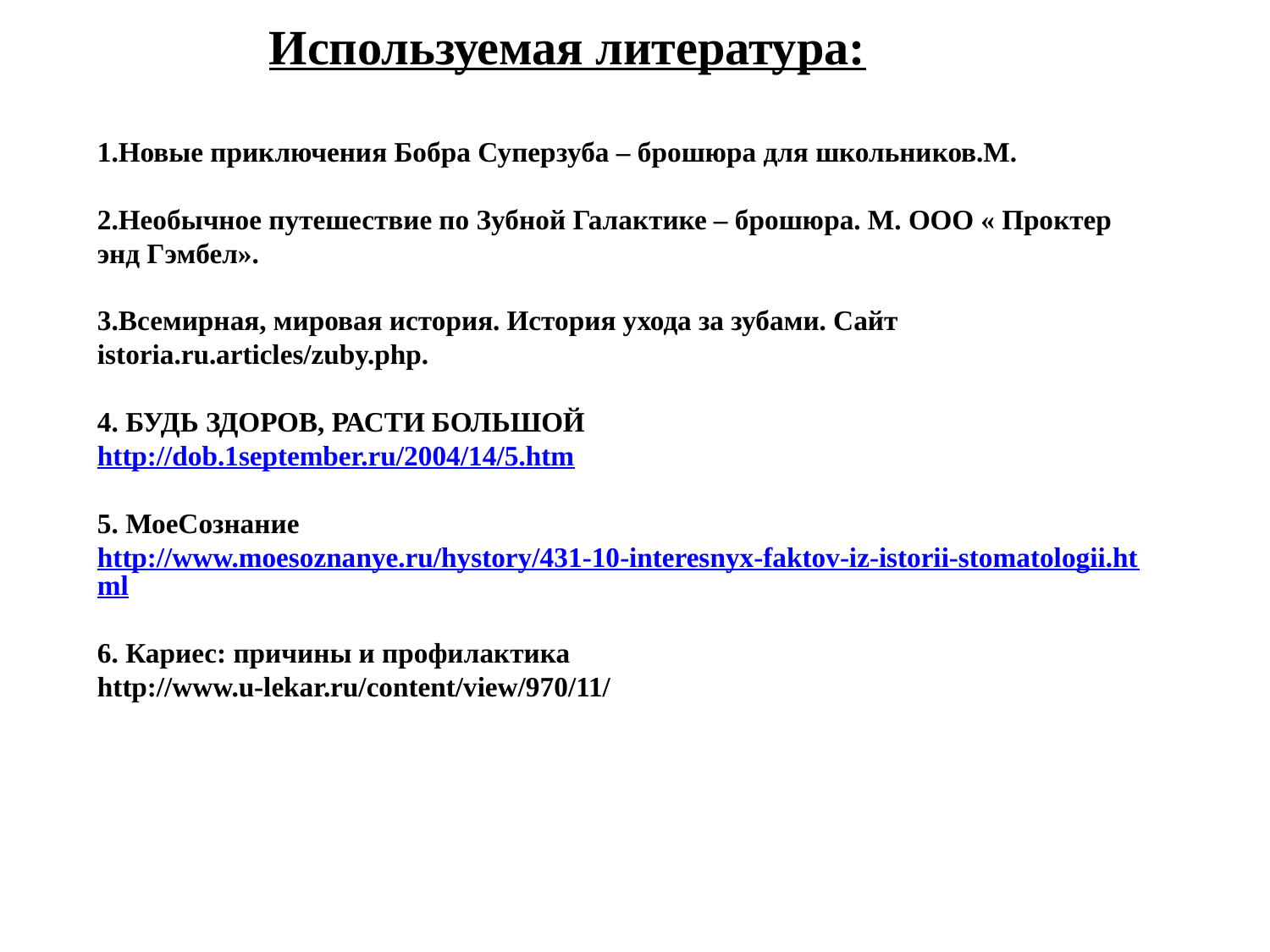

Используемая литература:

1.Новые приключения Бобра Суперзуба – брошюра для школьников.М.

2.Необычное путешествие по Зубной Галактике – брошюра. М. ООО « Проктер энд Гэмбел».

3.Всемирная, мировая история. История ухода за зубами. Сайт istoria.ru.articles/zuby.php.

4. БУДЬ ЗДОРОВ, РАСТИ БОЛЬШОЙ
http://dob.1september.ru/2004/14/5.htm

5. МоеСознание
http://www.moesoznanye.ru/hystory/431-10-interesnyx-faktov-iz-istorii-stomatologii.html

6. Кариес: причины и профилактика
http://www.u-lekar.ru/content/view/970/11/